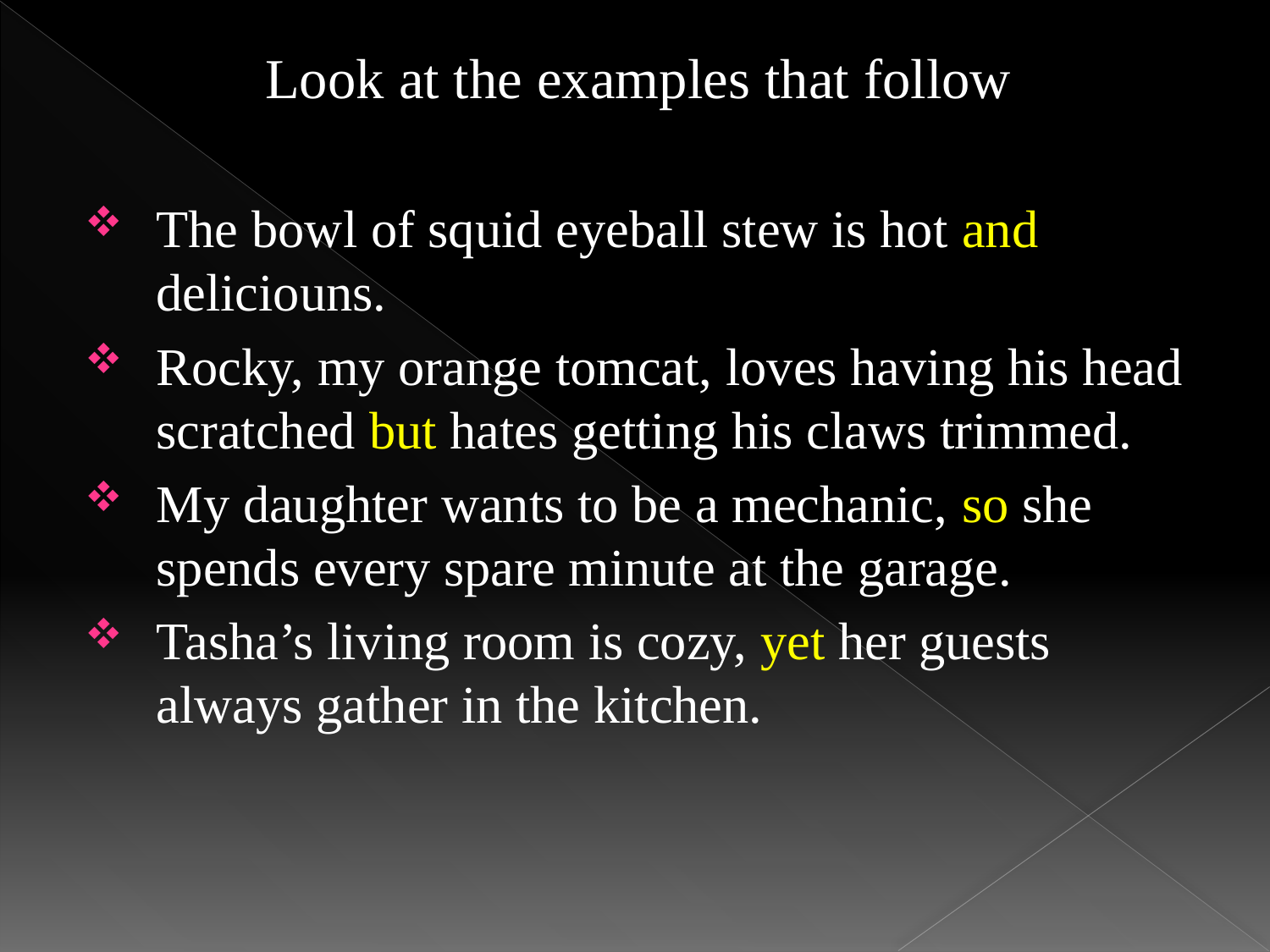

Look at the examples that follow

The bowl of squid eyeball stew is hot and deliciouns.
Rocky, my orange tomcat, loves having his head scratched but hates getting his claws trimmed.
My daughter wants to be a mechanic, so she spends every spare minute at the garage.
Tasha’s living room is cozy, yet her guests always gather in the kitchen.